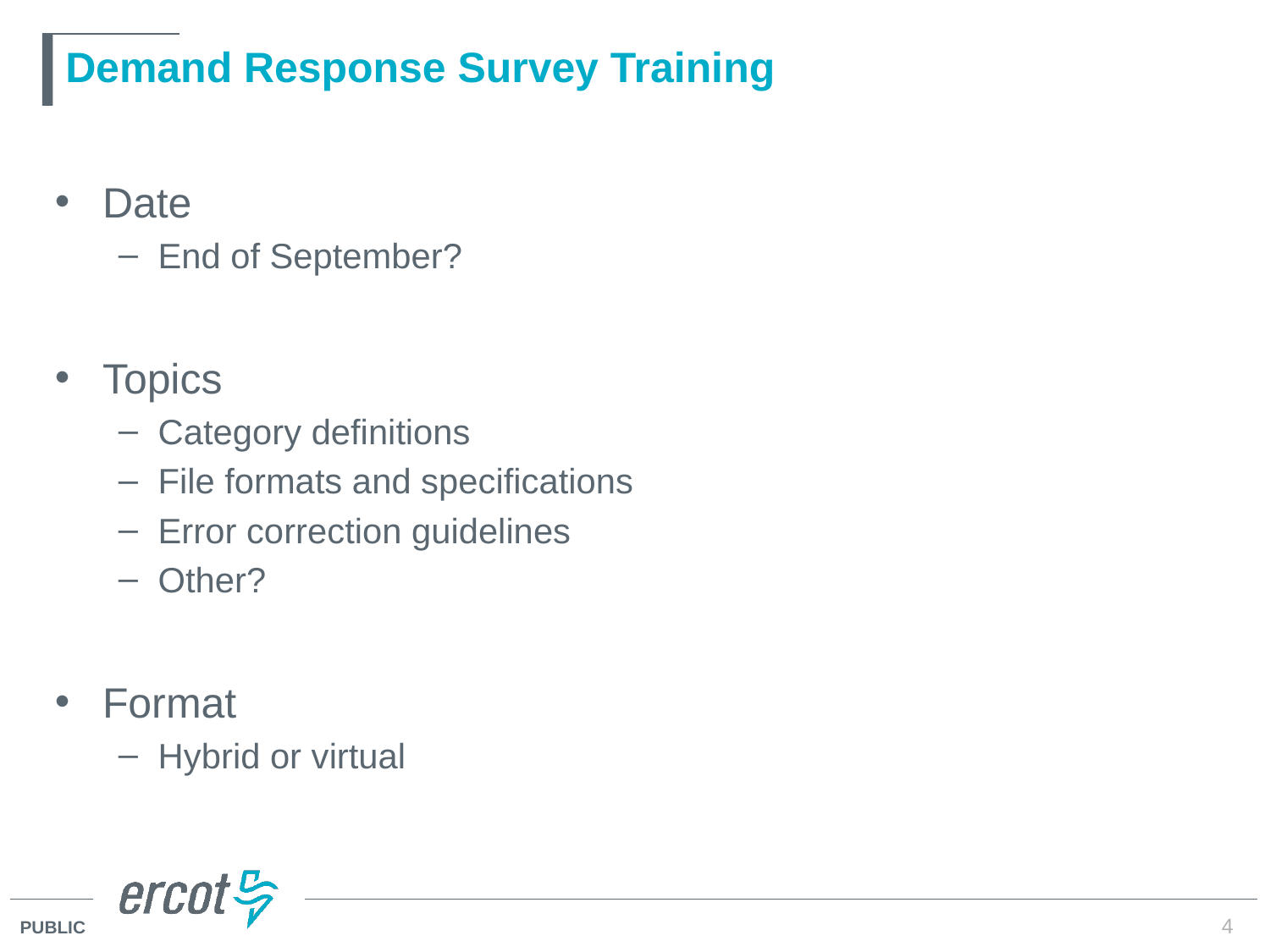

# Demand Response Survey Training
Date
End of September?

Topics
Category definitions
File formats and specifications
Error correction guidelines
Other?

Format
Hybrid or virtual
4